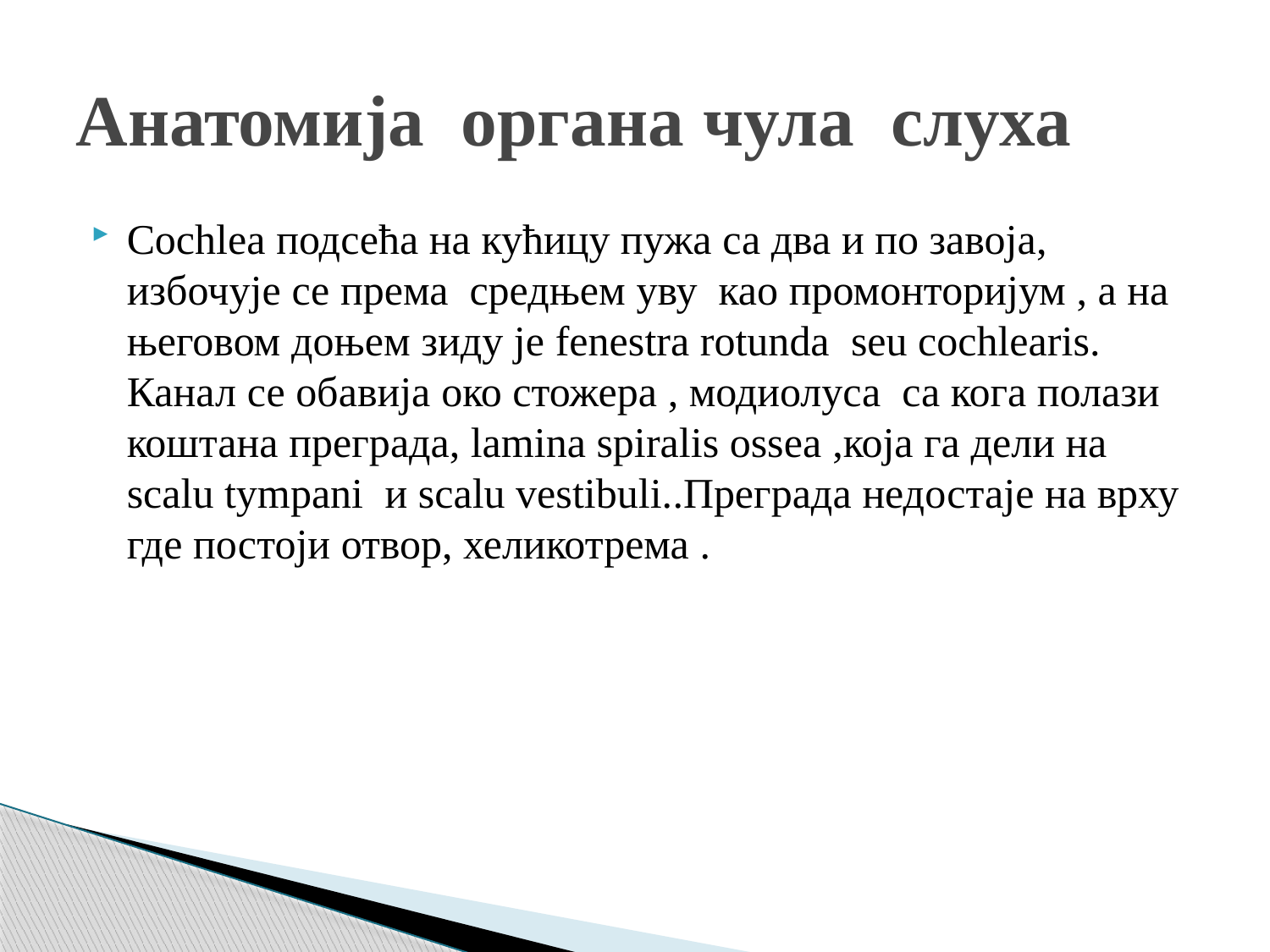

# Анатомија  органа чула  слуха
Cochlea подсећа на кућицу пужа са два и по завоја, избочује се према  средњем уву  као промонторијум , а на његовом доњем зиду је fenestra rotunda  seu cochlearis. Канал се обавија око стожера , модиолуса  са кога полази коштана преграда, lamina spiralis ossea ,која га дели на scalu tympani  и scalu vestibuli..Преграда недостаје на врху  где постоји отвор, хеликотрема .